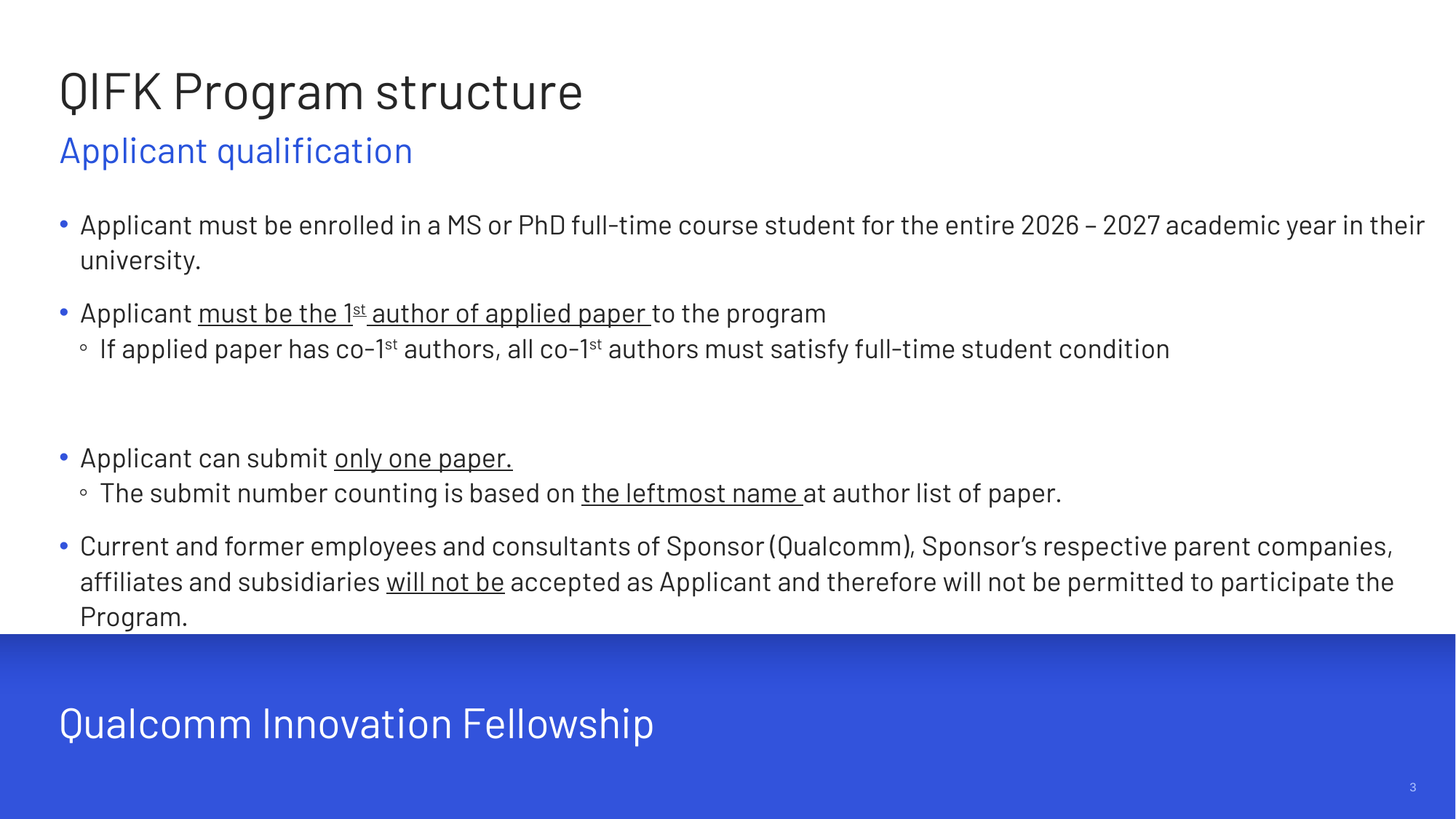

# QIFK Program structure
Applicant qualification
Applicant must be enrolled in a MS or PhD full-time course student for the entire 2026 – 2027 academic year in their university.
Applicant must be the 1st author of applied paper to the program
If applied paper has co-1st authors, all co-1st authors must satisfy full-time student condition

Applicant can submit only one paper.
The submit number counting is based on the leftmost name at author list of paper.
Current and former employees and consultants of Sponsor (Qualcomm), Sponsor’s respective parent companies, affiliates and subsidiaries will not be accepted as Applicant and therefore will not be permitted to participate the Program.
Qualcomm Innovation Fellowship